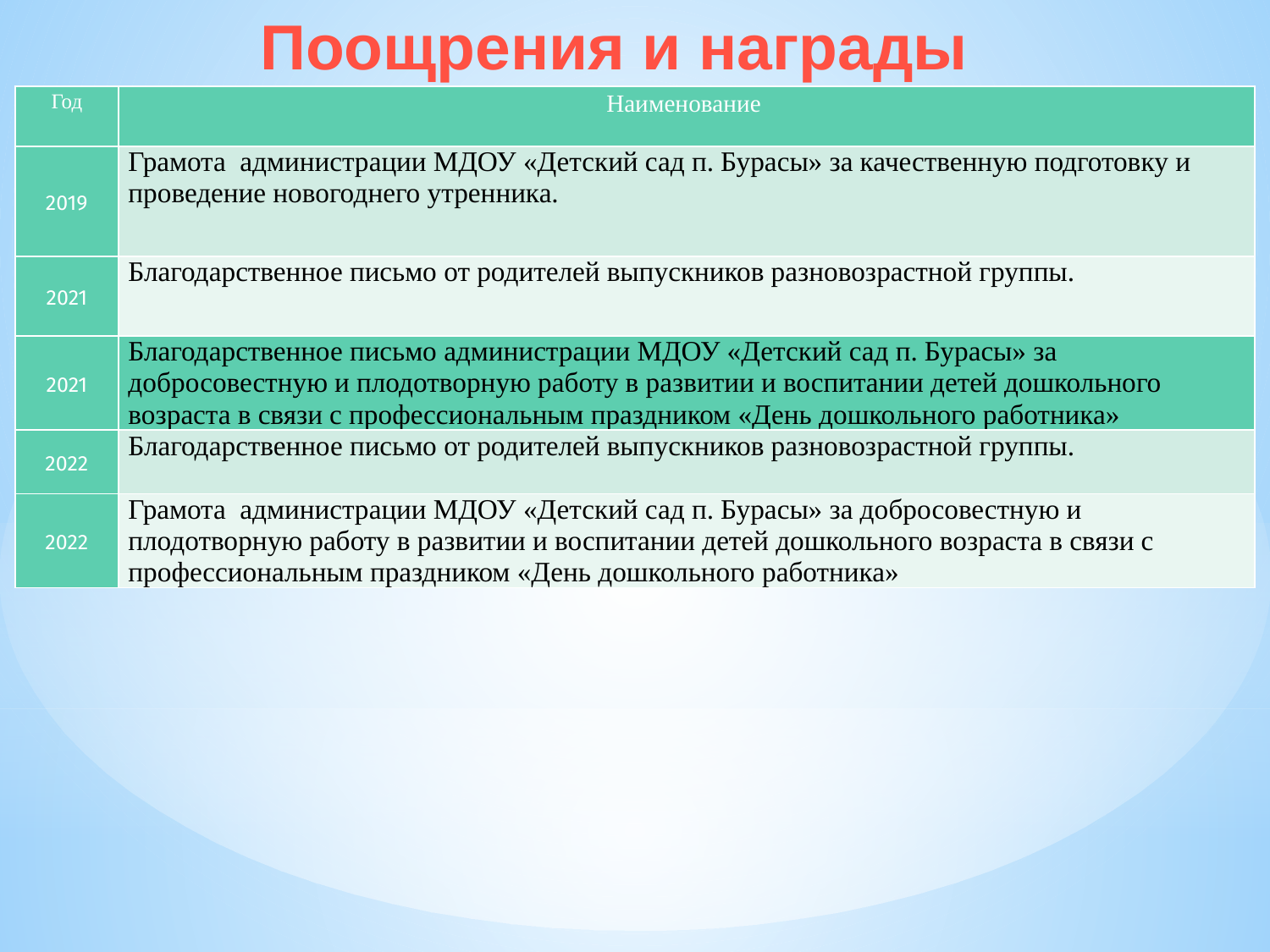

# Поощрения и награды
| Год | Наименование |
| --- | --- |
| 2019 | Грамота администрации МДОУ «Детский сад п. Бурасы» за качественную подготовку и проведение новогоднего утренника. |
| 2021 | Благодарственное письмо от родителей выпускников разновозрастной группы. |
| 2021 | Благодарственное письмо администрации МДОУ «Детский сад п. Бурасы» за добросовестную и плодотворную работу в развитии и воспитании детей дошкольного возраста в связи с профессиональным праздником «День дошкольного работника» |
| --- | --- |
| 2022 | Благодарственное письмо от родителей выпускников разновозрастной группы. |
| 2022 | Грамота администрации МДОУ «Детский сад п. Бурасы» за добросовестную и плодотворную работу в развитии и воспитании детей дошкольного возраста в связи с профессиональным праздником «День дошкольного работника» |